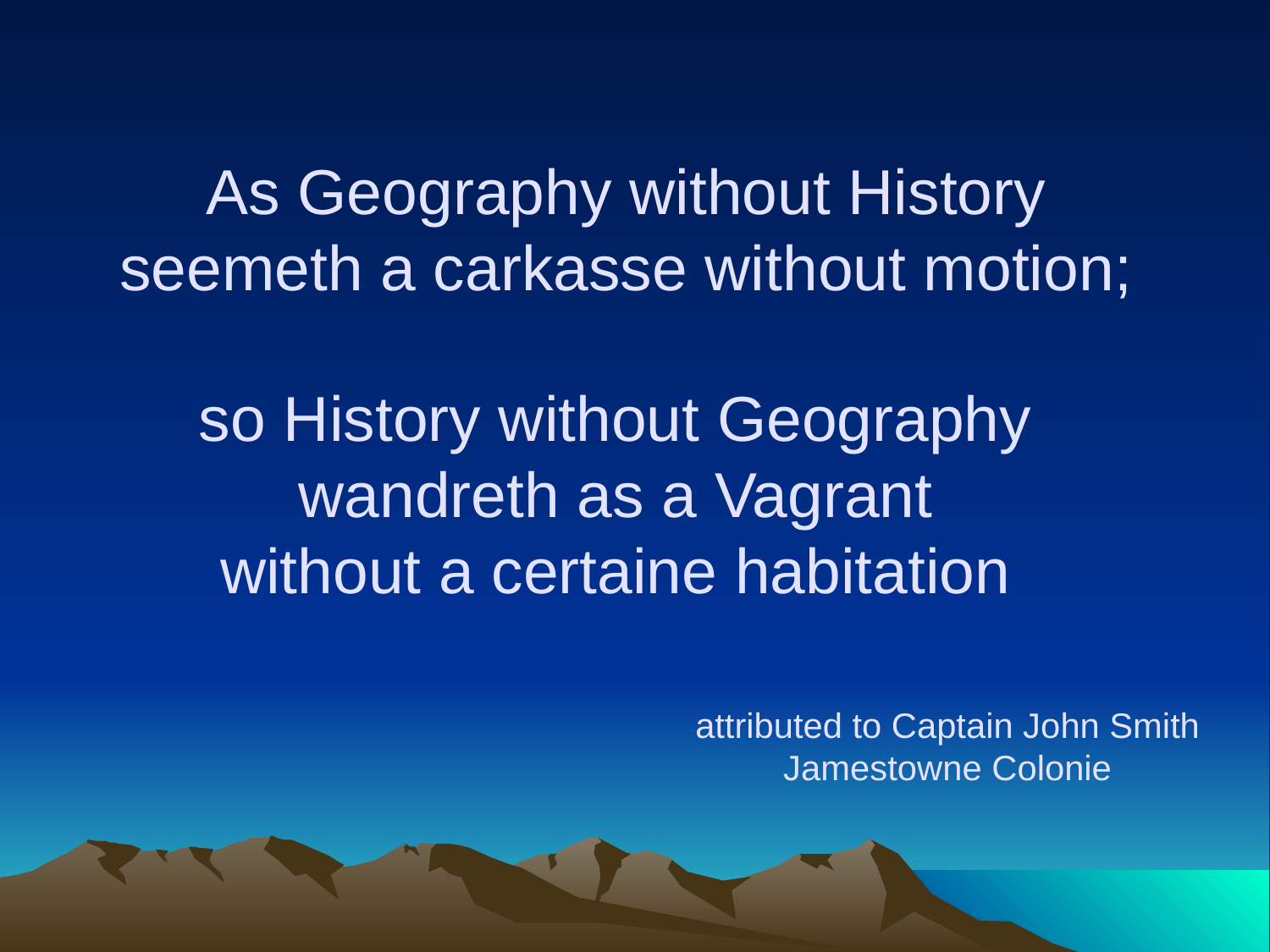

As Geography without History
seemeth a carkasse without motion;
# so History without Geography wandreth as a Vagrant without a certaine habitation
attributed to Captain John Smith
Jamestowne Colonie